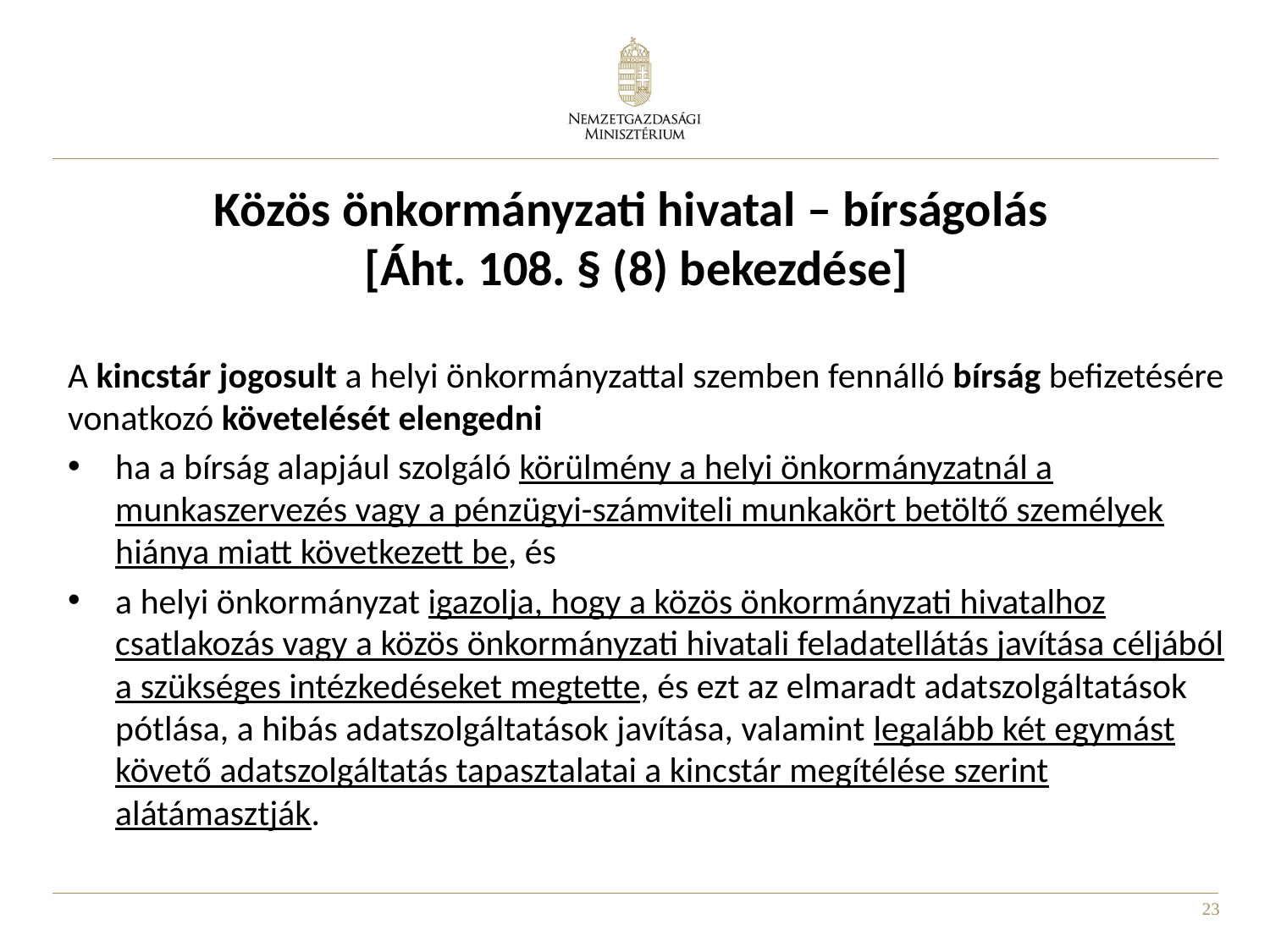

# Közös önkormányzati hivatal – bírságolás [Áht. 108. § (8) bekezdése]
A kincstár jogosult a helyi önkormányzattal szemben fennálló bírság befizetésére vonatkozó követelését elengedni
ha a bírság alapjául szolgáló körülmény a helyi önkormányzatnál a munkaszervezés vagy a pénzügyi-számviteli munkakört betöltő személyek hiánya miatt következett be, és
a helyi önkormányzat igazolja, hogy a közös önkormányzati hivatalhoz csatlakozás vagy a közös önkormányzati hivatali feladatellátás javítása céljából a szükséges intézkedéseket megtette, és ezt az elmaradt adatszolgáltatások pótlása, a hibás adatszolgáltatások javítása, valamint legalább két egymást követő adatszolgáltatás tapasztalatai a kincstár megítélése szerint alátámasztják.